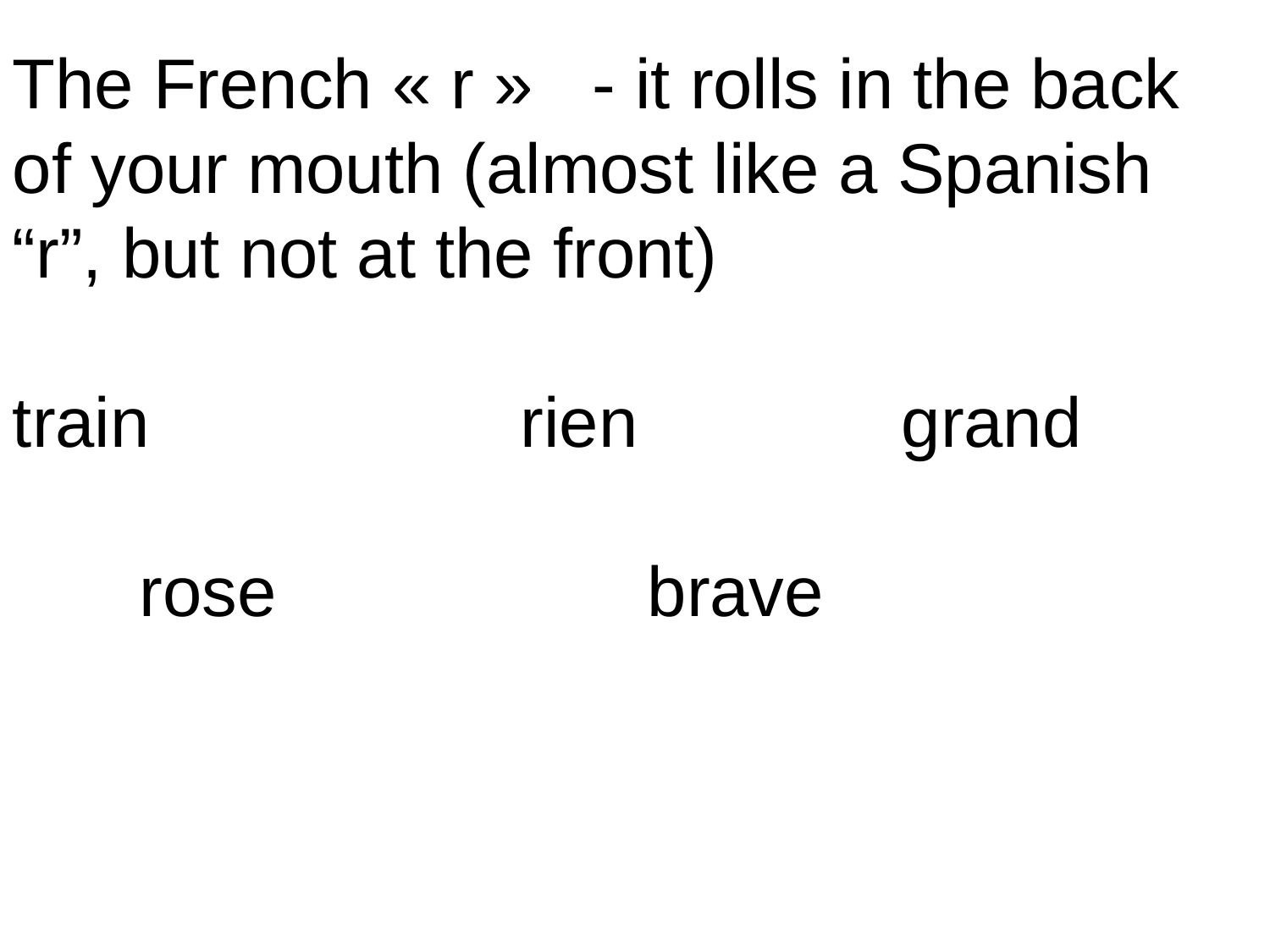

The French « r »   - it rolls in the back of your mouth (almost like a Spanish “r”, but not at the front)

train			rien			grand
	rose			brave